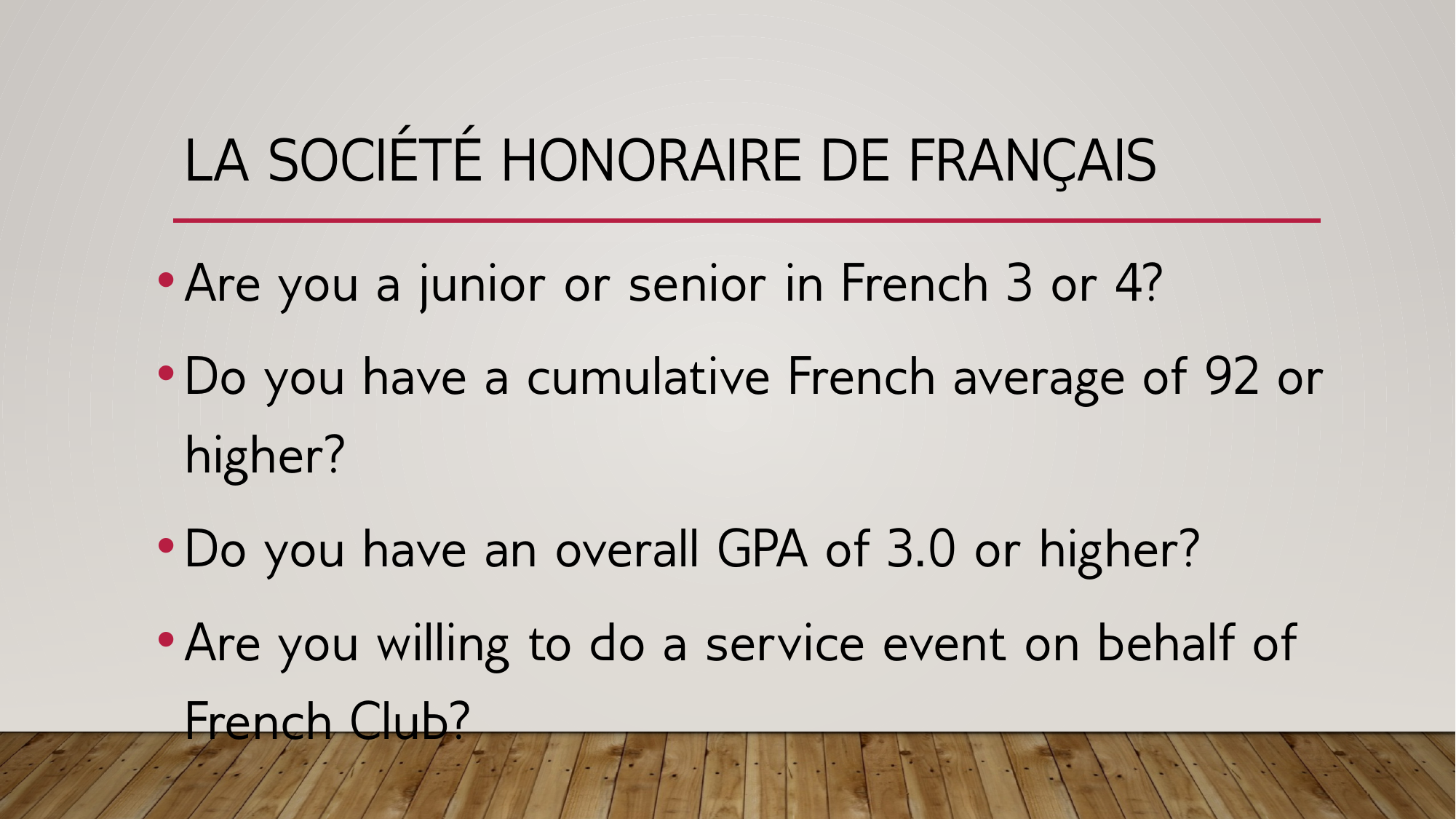

# LA Société honoraire de français
Are you a junior or senior in French 3 or 4?
Do you have a cumulative French average of 92 or higher?
Do you have an overall GPA of 3.0 or higher?
Are you willing to do a service event on behalf of French Club?